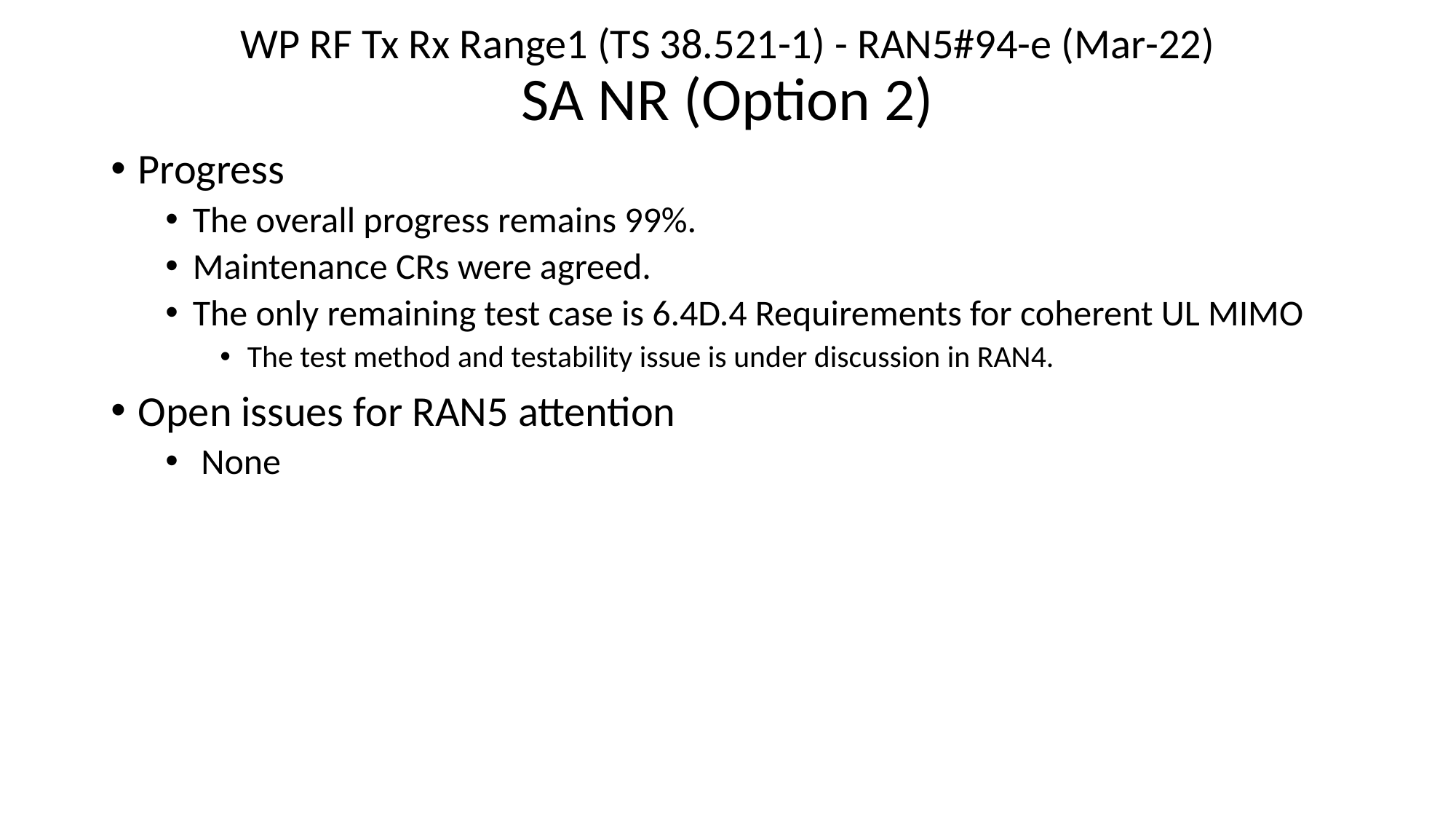

# WP RF Tx Rx Range1 (TS 38.521-1) - RAN5#94-e (Mar-22) SA NR (Option 2)
Progress
The overall progress remains 99%.
Maintenance CRs were agreed.
The only remaining test case is 6.4D.4 Requirements for coherent UL MIMO
The test method and testability issue is under discussion in RAN4.
Open issues for RAN5 attention
 None